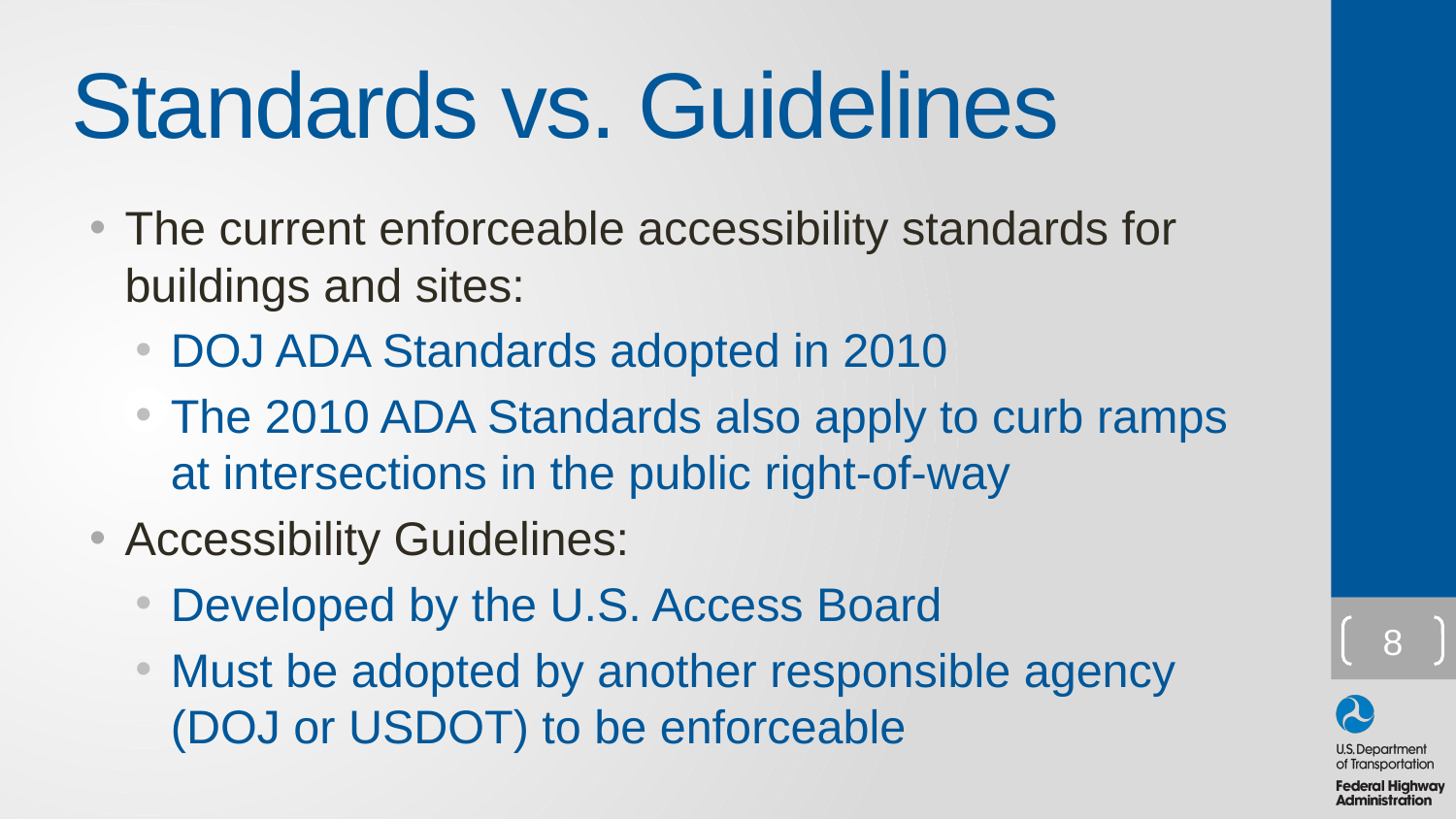

# Standards vs. Guidelines
The current enforceable accessibility standards for buildings and sites:
DOJ ADA Standards adopted in 2010
The 2010 ADA Standards also apply to curb ramps at intersections in the public right-of-way
Accessibility Guidelines:
Developed by the U.S. Access Board
Must be adopted by another responsible agency (DOJ or USDOT) to be enforceable
8